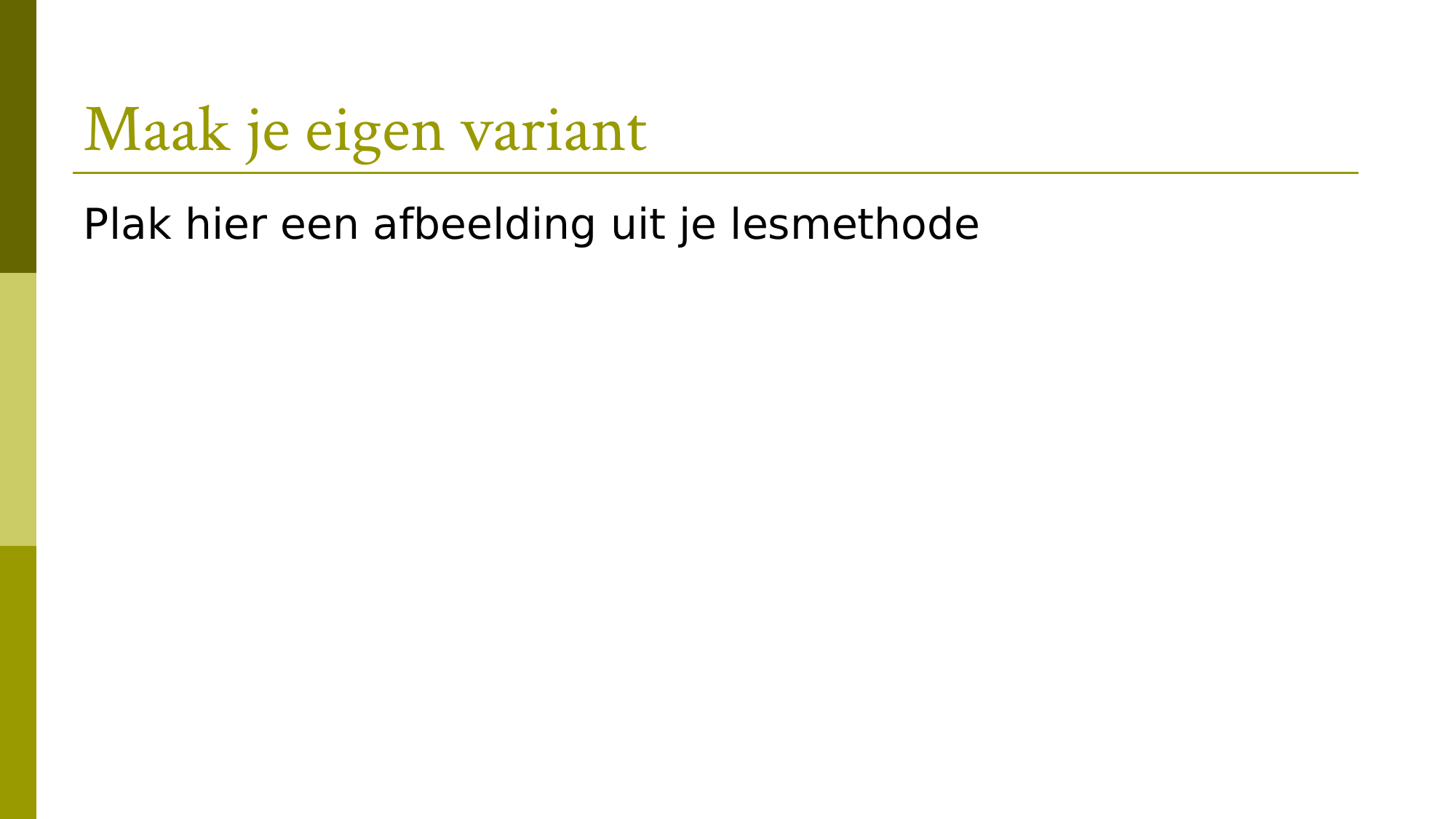

# Maak je eigen variant
Plak hier een afbeelding uit je lesmethode